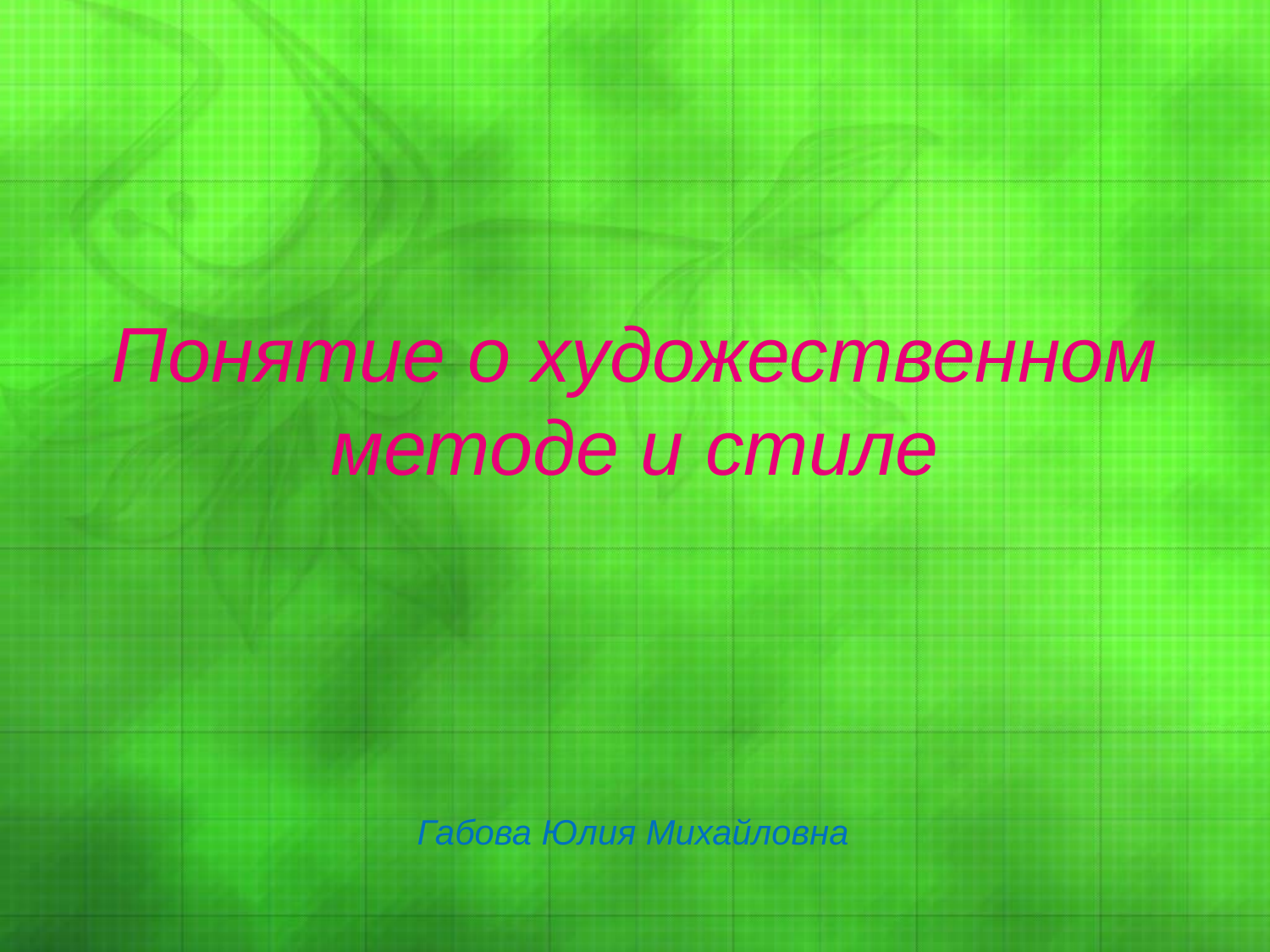

# Понятие о художественном методе и стиле
Габова Юлия Михайловна